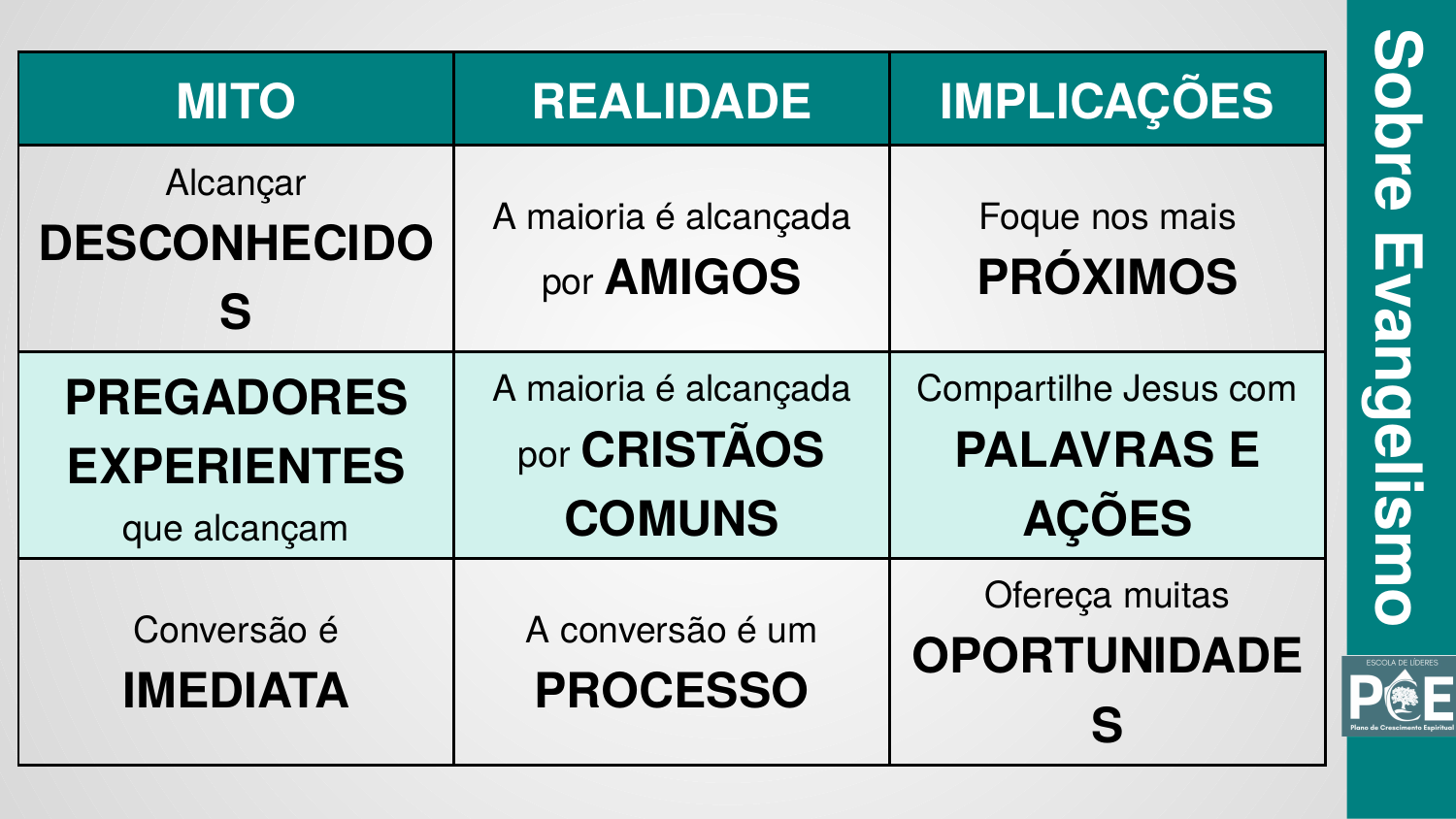

| MITO | REALIDADE | IMPLICAÇÕES |
| --- | --- | --- |
| Alcançar DESCONHECIDOS | A maioria é alcançada por AMIGOS | Foque nos mais PRÓXIMOS |
| PREGADORES EXPERIENTES que alcançam | A maioria é alcançada por CRISTÃOS COMUNS | Compartilhe Jesus com PALAVRAS E AÇÕES |
| Conversão é IMEDIATA | A conversão é um PROCESSO | Ofereça muitas OPORTUNIDADES |
Sobre Evangelismo